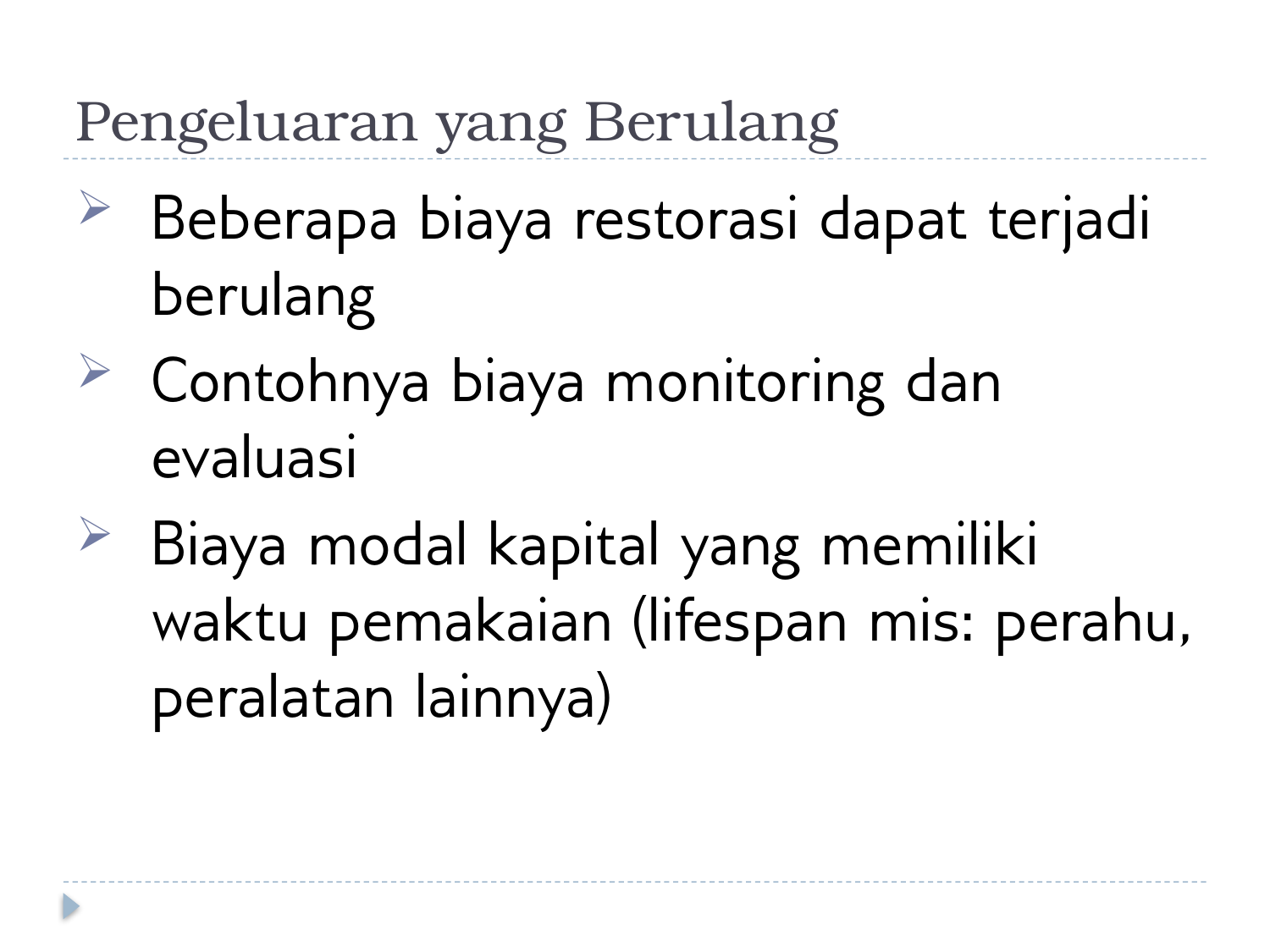

# Pengeluaran yang Berulang
Beberapa biaya restorasi dapat terjadi berulang
Contohnya biaya monitoring dan evaluasi
Biaya modal kapital yang memiliki waktu pemakaian (lifespan mis: perahu, peralatan lainnya)